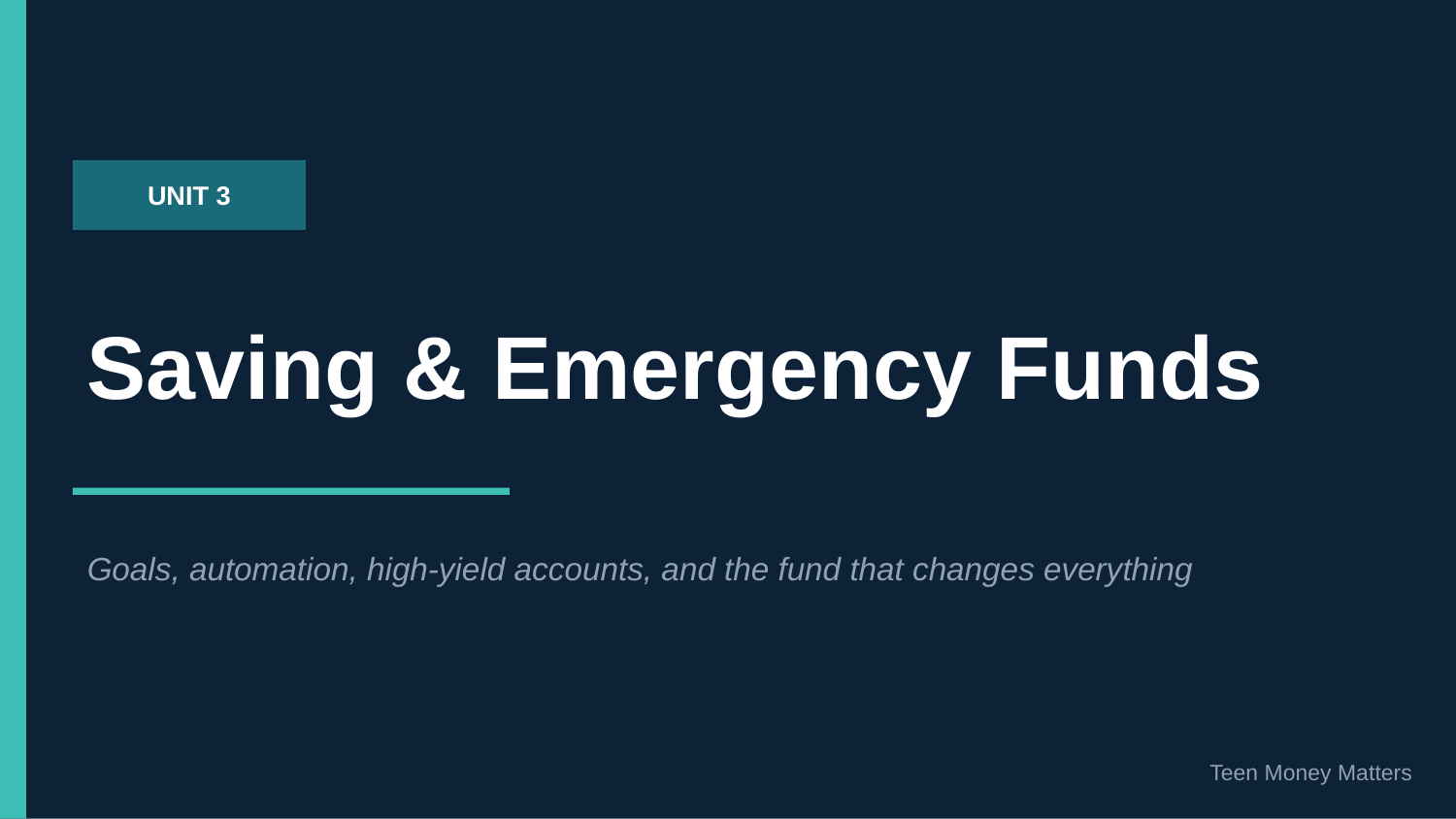

UNIT 3
Saving & Emergency Funds

Goals, automation, high-yield accounts, and the fund that changes everything
Teen Money Matters